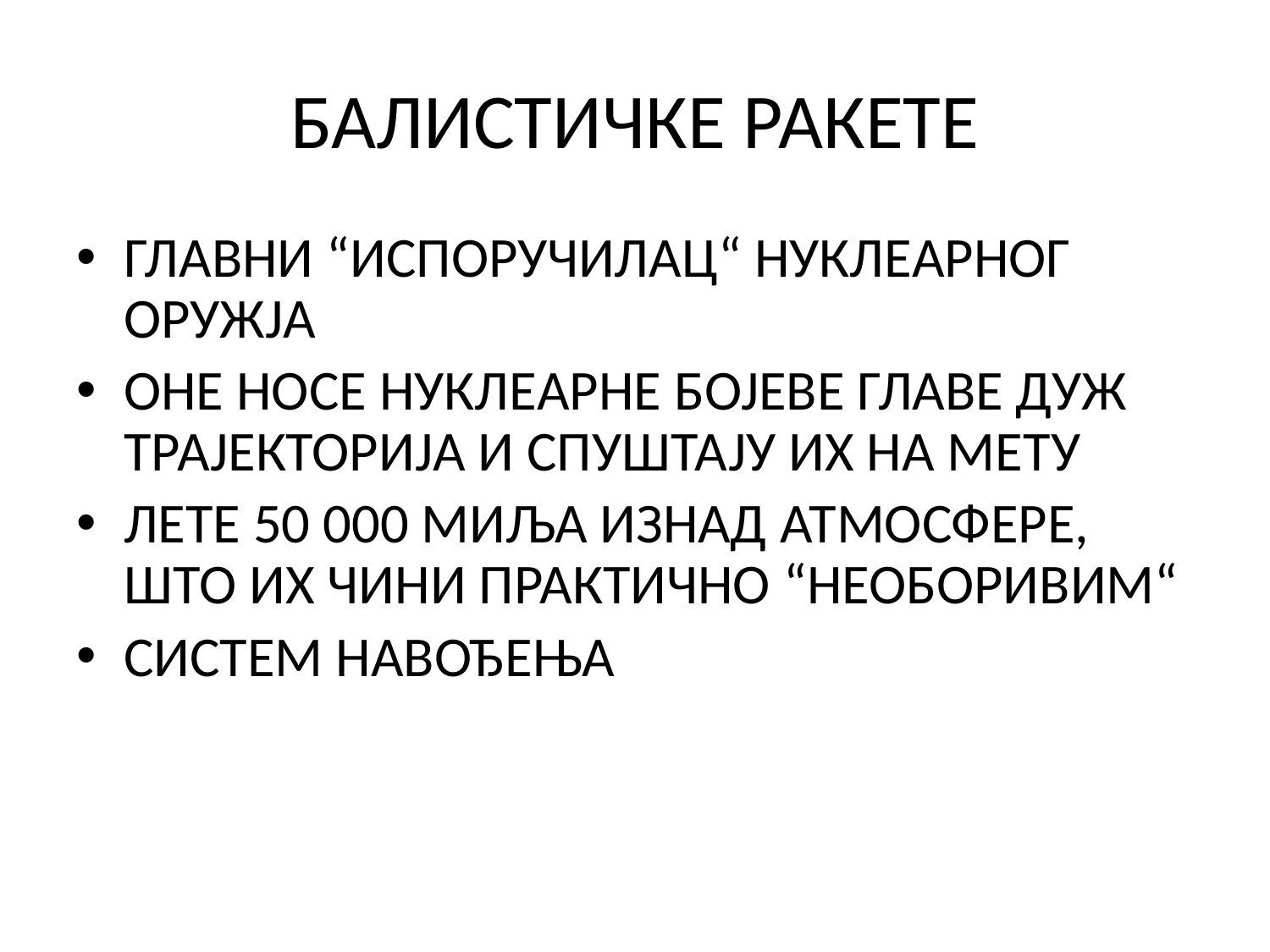

# БАЛИСТИЧКЕ РАКЕТЕ
ГЛАВНИ “ИСПОРУЧИЛАЦ“ НУКЛЕАРНОГ ОРУЖЈА
ОНЕ НОСЕ НУКЛЕАРНЕ БОЈЕВЕ ГЛАВЕ ДУЖ ТРАЈЕКТОРИЈА И СПУШТАЈУ ИХ НА МЕТУ
ЛЕТЕ 50 000 МИЉА ИЗНАД АТМОСФЕРЕ, ШТО ИХ ЧИНИ ПРАКТИЧНО “НЕОБОРИВИМ“
СИСТЕМ НАВОЂЕЊА